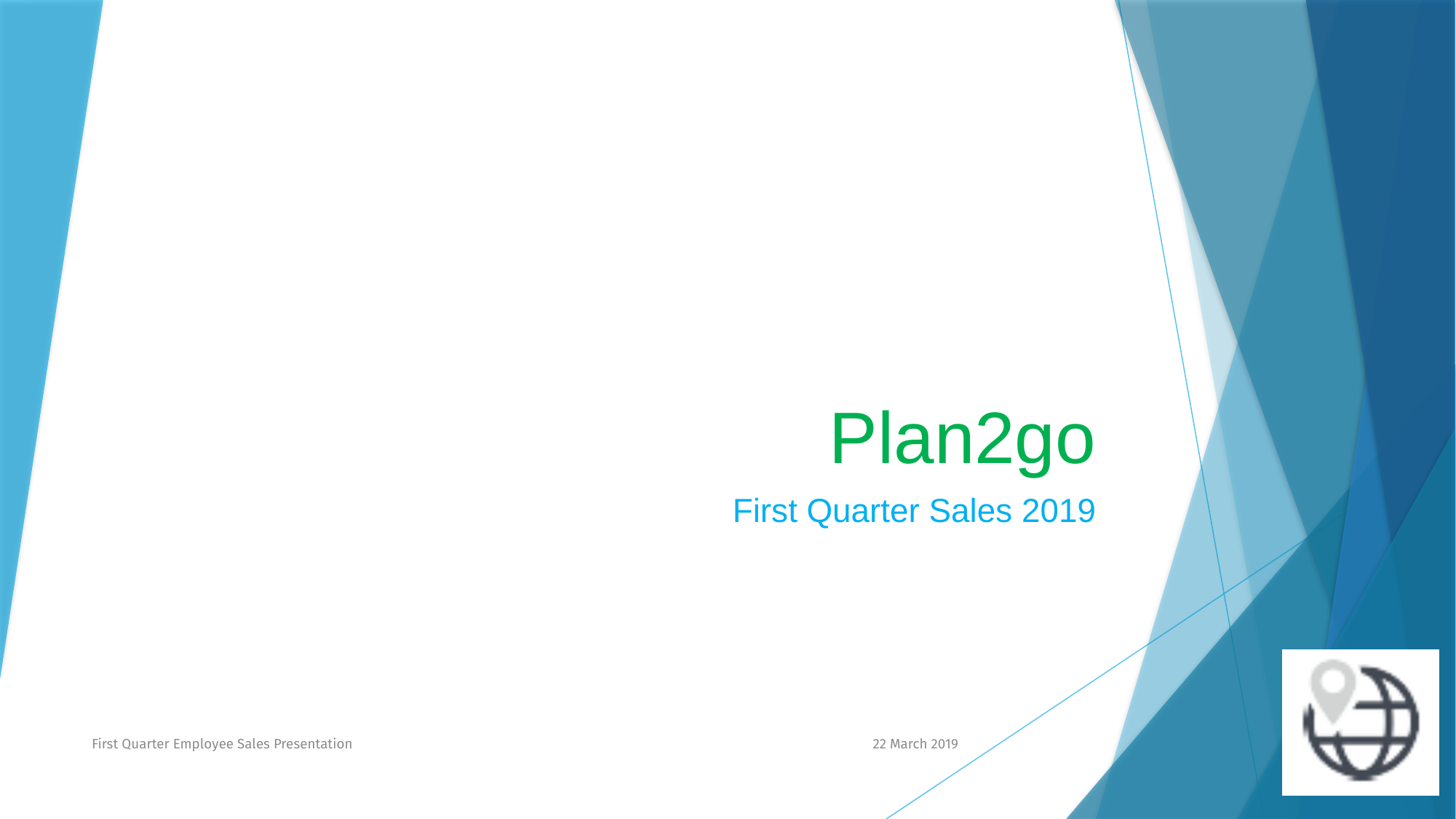

# Plan2go
First Quarter Sales 2019
First Quarter Employee Sales Presentation
22 March 2019